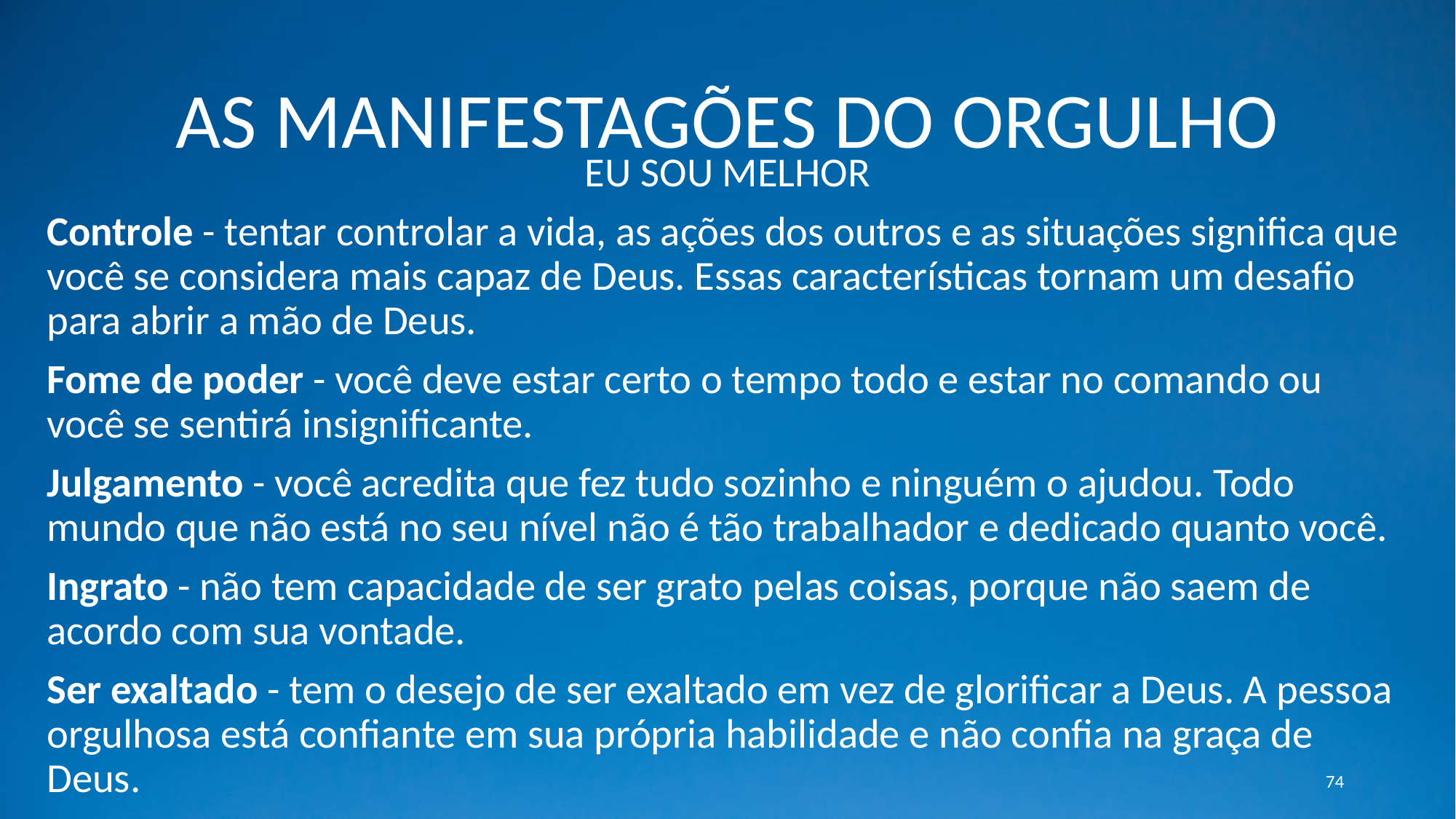

# AS MANIFESTAGÕES DO ORGULHO
EU SOU MELHOR
Controle - tentar controlar a vida, as ações dos outros e as situações significa que você se considera mais capaz de Deus. Essas características tornam um desafio para abrir a mão de Deus.
Fome de poder - você deve estar certo o tempo todo e estar no comando ou você se sentirá insignificante.
Julgamento - você acredita que fez tudo sozinho e ninguém o ajudou. Todo mundo que não está no seu nível não é tão trabalhador e dedicado quanto você.
Ingrato - não tem capacidade de ser grato pelas coisas, porque não saem de acordo com sua vontade.
Ser exaltado - tem o desejo de ser exaltado em vez de glorificar a Deus. A pessoa orgulhosa está confiante em sua própria habilidade e não confia na graça de Deus.
74